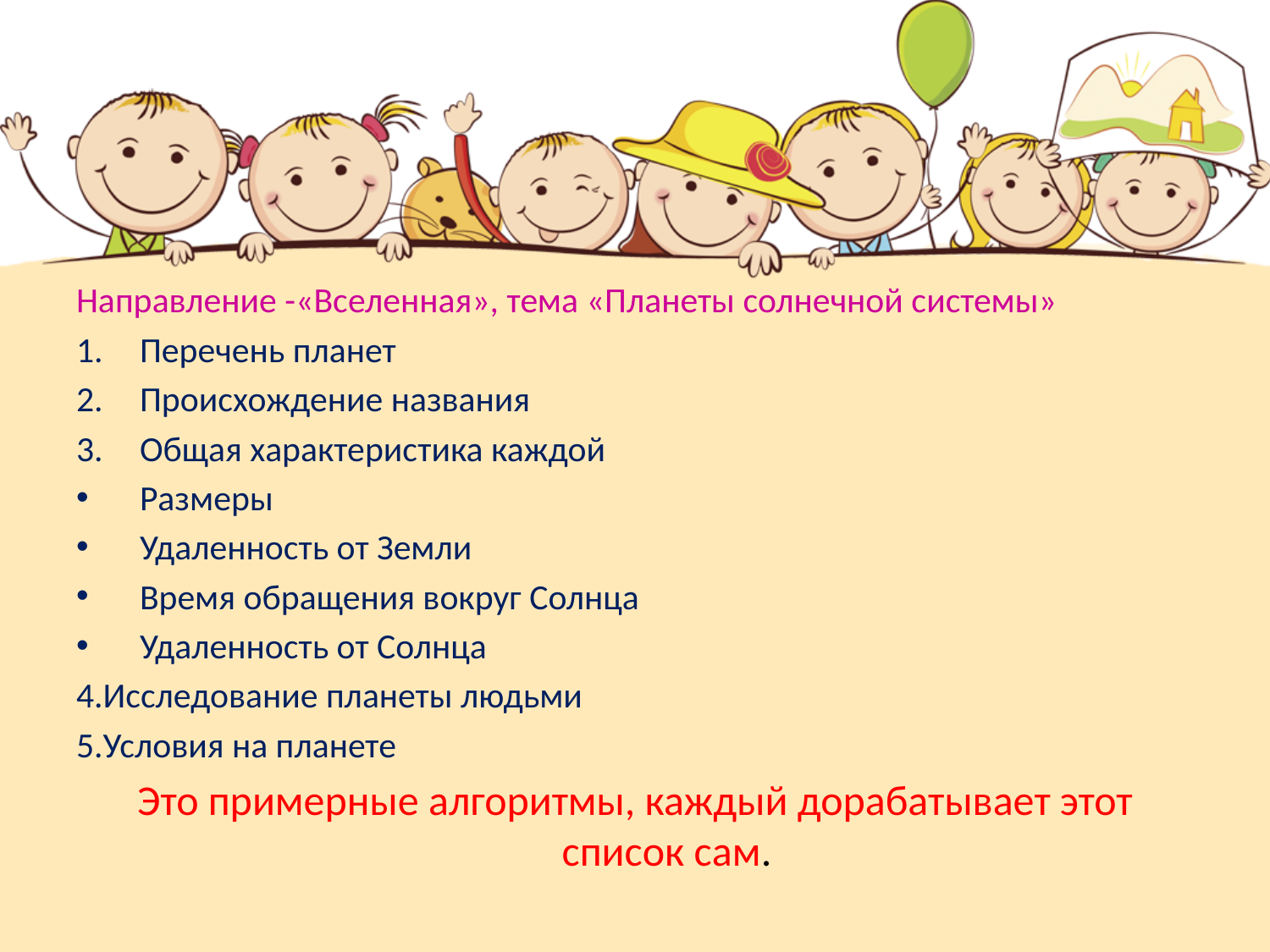

#

Направление -«Вселенная», тема «Планеты солнечной системы»
Перечень планет
Происхождение названия
Общая характеристика каждой
Размеры
Удаленность от Земли
Время обращения вокруг Солнца
Удаленность от Солнца
4.Исследование планеты людьми
5.Условия на планете
Это примерные алгоритмы, каждый дорабатывает этот список сам.